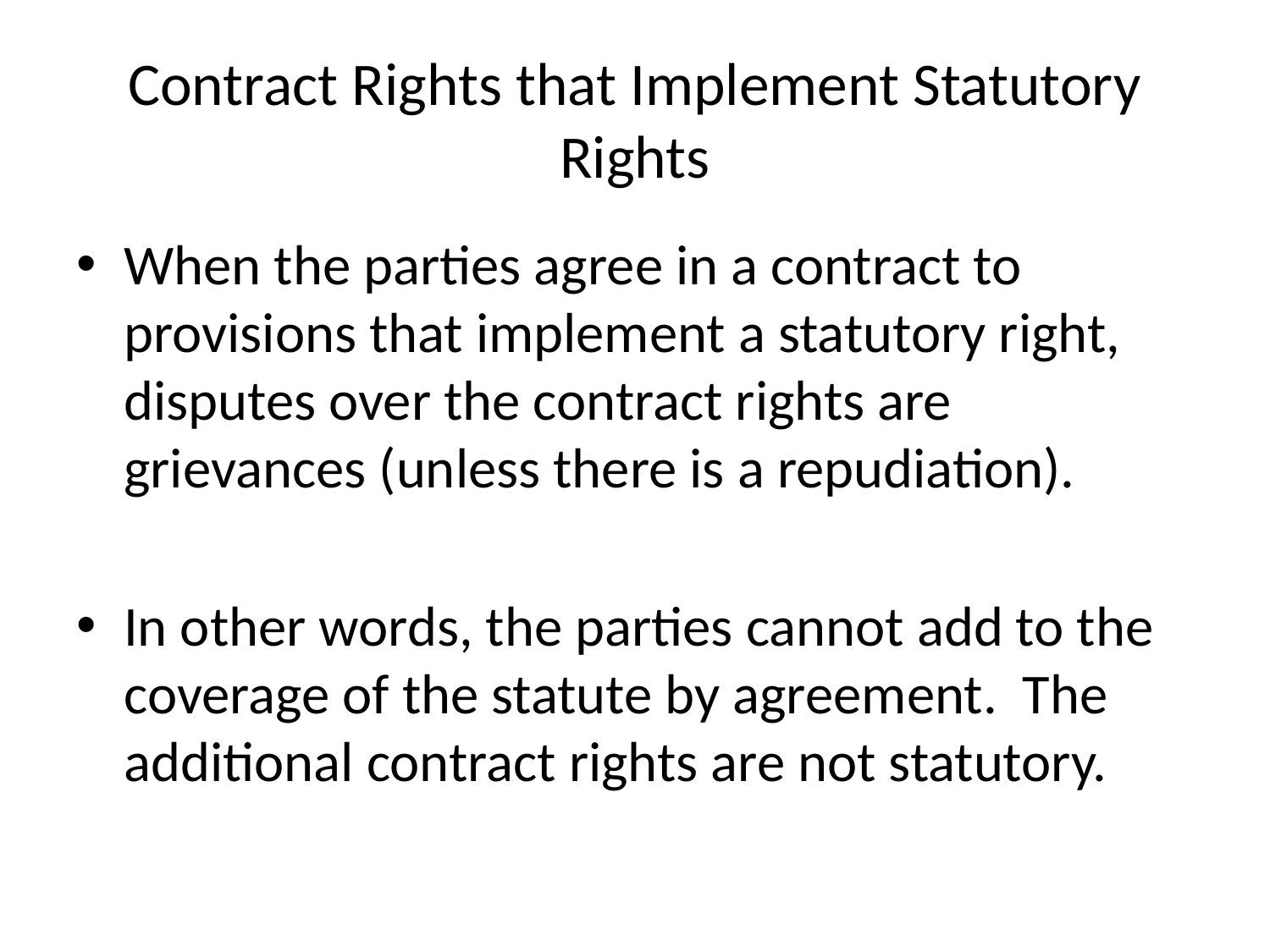

# Contract Rights that Implement Statutory Rights
When the parties agree in a contract to provisions that implement a statutory right, disputes over the contract rights are grievances (unless there is a repudiation).

In other words, the parties cannot add to the coverage of the statute by agreement.  The additional contract rights are not statutory.